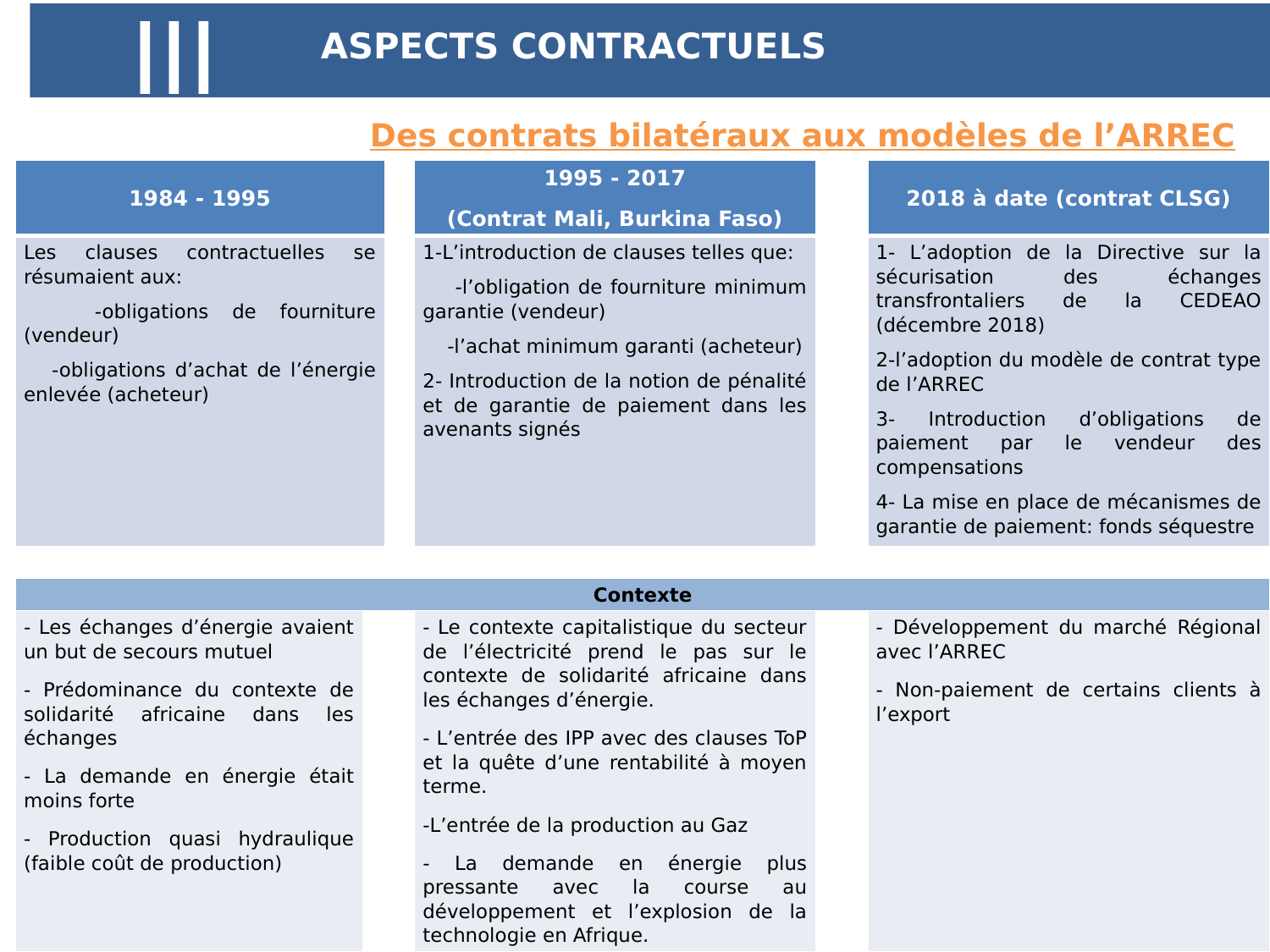

III

ASPECTS CONTRACTUELS
Des contrats bilatéraux aux modèles de l’ARREC
| 1984 - 1995 |  |  | 1995 - 2017 (Contrat Mali, Burkina Faso) |  | 2018 à date (contrat CLSG) |
| --- | --- | --- | --- | --- | --- |
| Les clauses contractuelles se résumaient aux: -obligations de fourniture (vendeur) -obligations d’achat de l’énergie enlevée (acheteur) |  |  | 1-L’introduction de clauses telles que: -l’obligation de fourniture minimum garantie (vendeur) -l’achat minimum garanti (acheteur) 2- Introduction de la notion de pénalité et de garantie de paiement dans les avenants signés |  | 1- L’adoption de la Directive sur la sécurisation des échanges transfrontaliers de la CEDEAO (décembre 2018) 2-l’adoption du modèle de contrat type de l’ARREC 3- Introduction d’obligations de paiement par le vendeur des compensations 4- La mise en place de mécanismes de garantie de paiement: fonds séquestre |
|  |  |  |  |  |  |
| Contexte |  |  |  |  |  |
| - Les échanges d’énergie avaient un but de secours mutuel - Prédominance du contexte de solidarité africaine dans les échanges - La demande en énergie était moins forte - Production quasi hydraulique (faible coût de production) |  |  | - Le contexte capitalistique du secteur de l’électricité prend le pas sur le contexte de solidarité africaine dans les échanges d’énergie. - L’entrée des IPP avec des clauses ToP et la quête d’une rentabilité à moyen terme. -L’entrée de la production au Gaz - La demande en énergie plus pressante avec la course au développement et l’explosion de la technologie en Afrique. |  | - Développement du marché Régional avec l’ARREC - Non-paiement de certains clients à l’export |